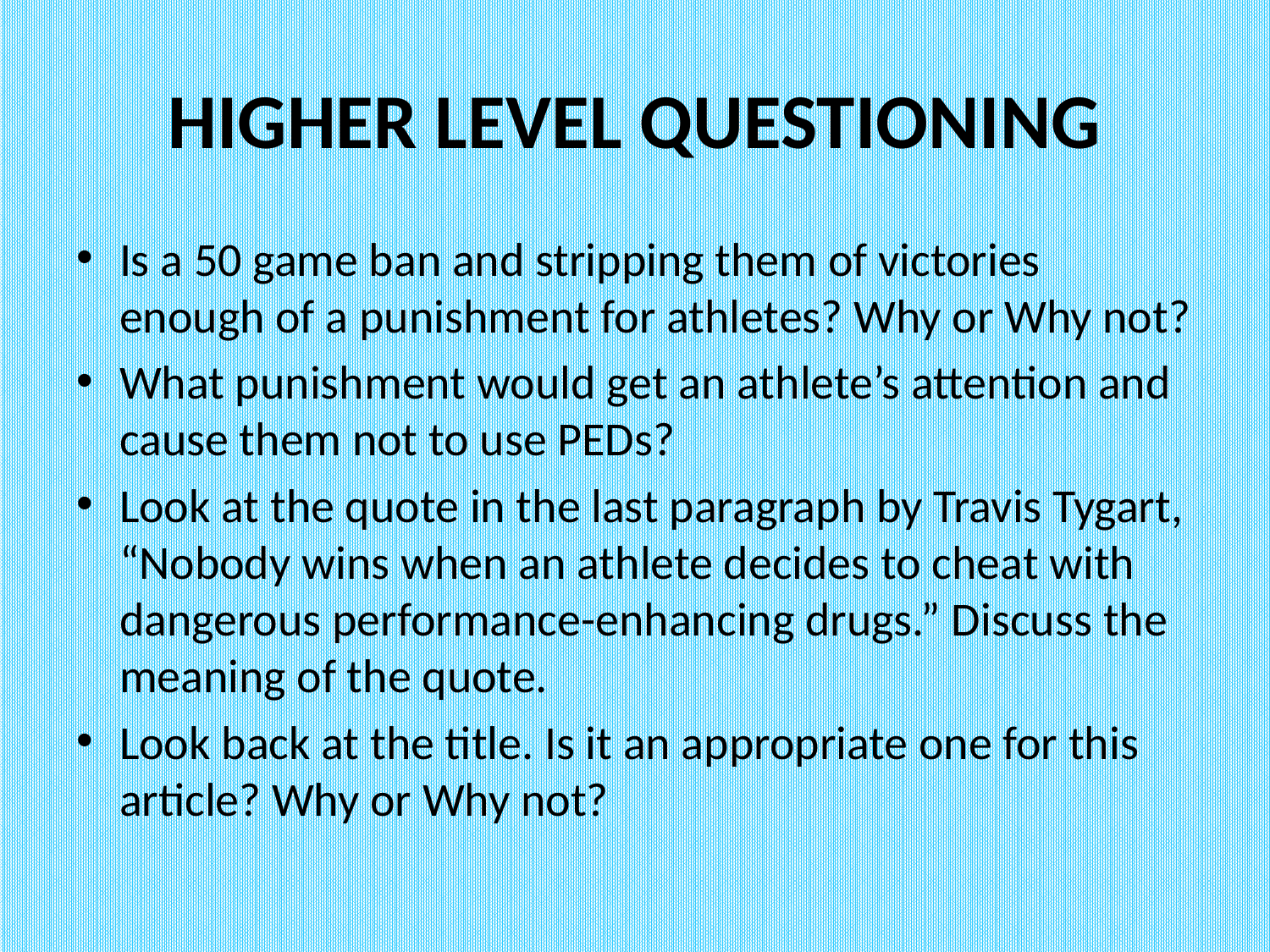

# HIGHER LEVEL QUESTIONING
Is a 50 game ban and stripping them of victories enough of a punishment for athletes? Why or Why not?
What punishment would get an athlete’s attention and cause them not to use PEDs?
Look at the quote in the last paragraph by Travis Tygart, “Nobody wins when an athlete decides to cheat with dangerous performance-enhancing drugs.” Discuss the meaning of the quote.
Look back at the title. Is it an appropriate one for this article? Why or Why not?